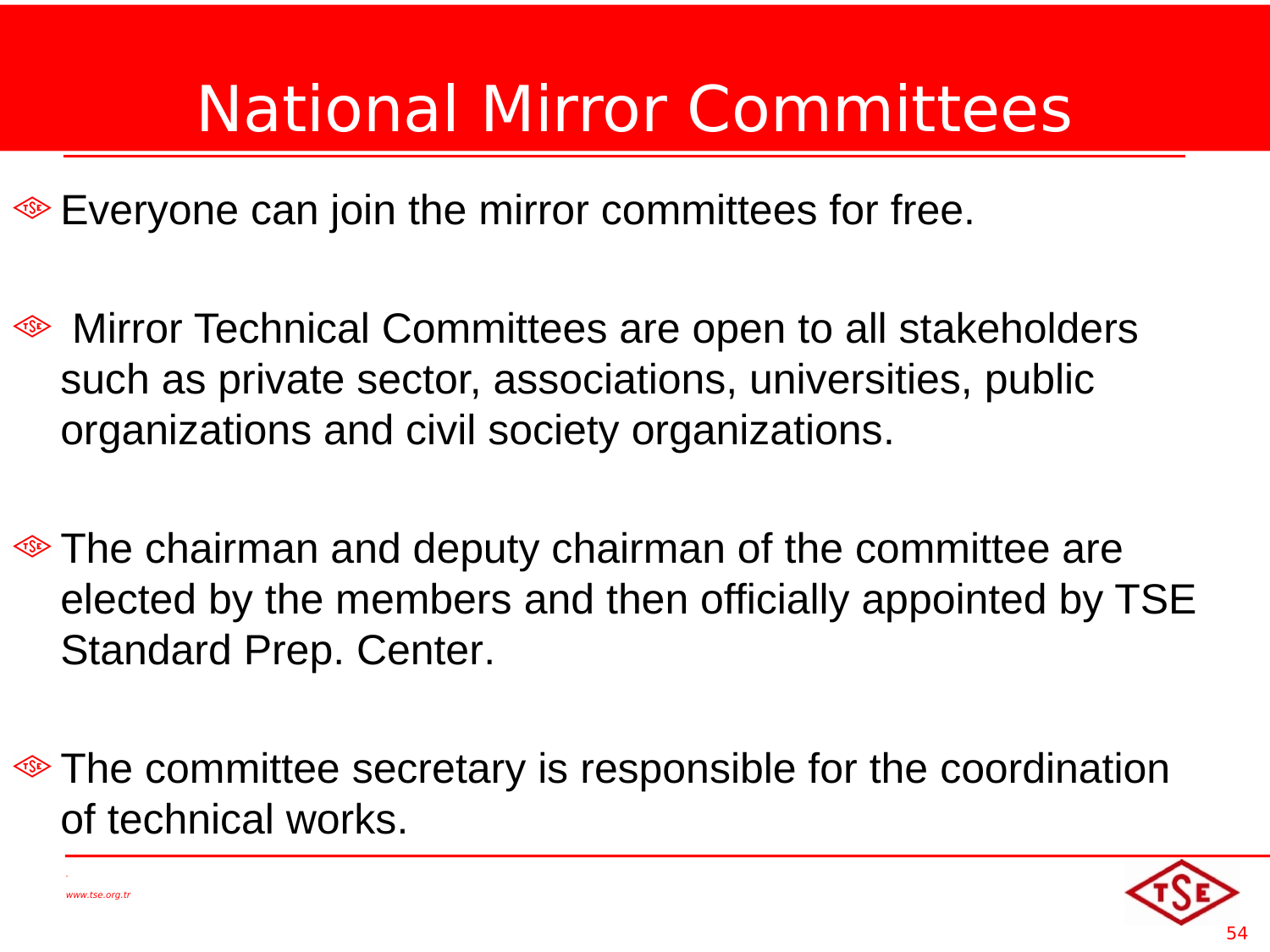

# National Mirror Committees
Everyone can join the mirror committees for free.

 Mirror Technical Committees are open to all stakeholders such as private sector, associations, universities, public organizations and civil society organizations.

The chairman and deputy chairman of the committee are elected by the members and then officially appointed by TSE Standard Prep. Center.

The committee secretary is responsible for the coordination of technical works.

.

www.tse.org.tr
54